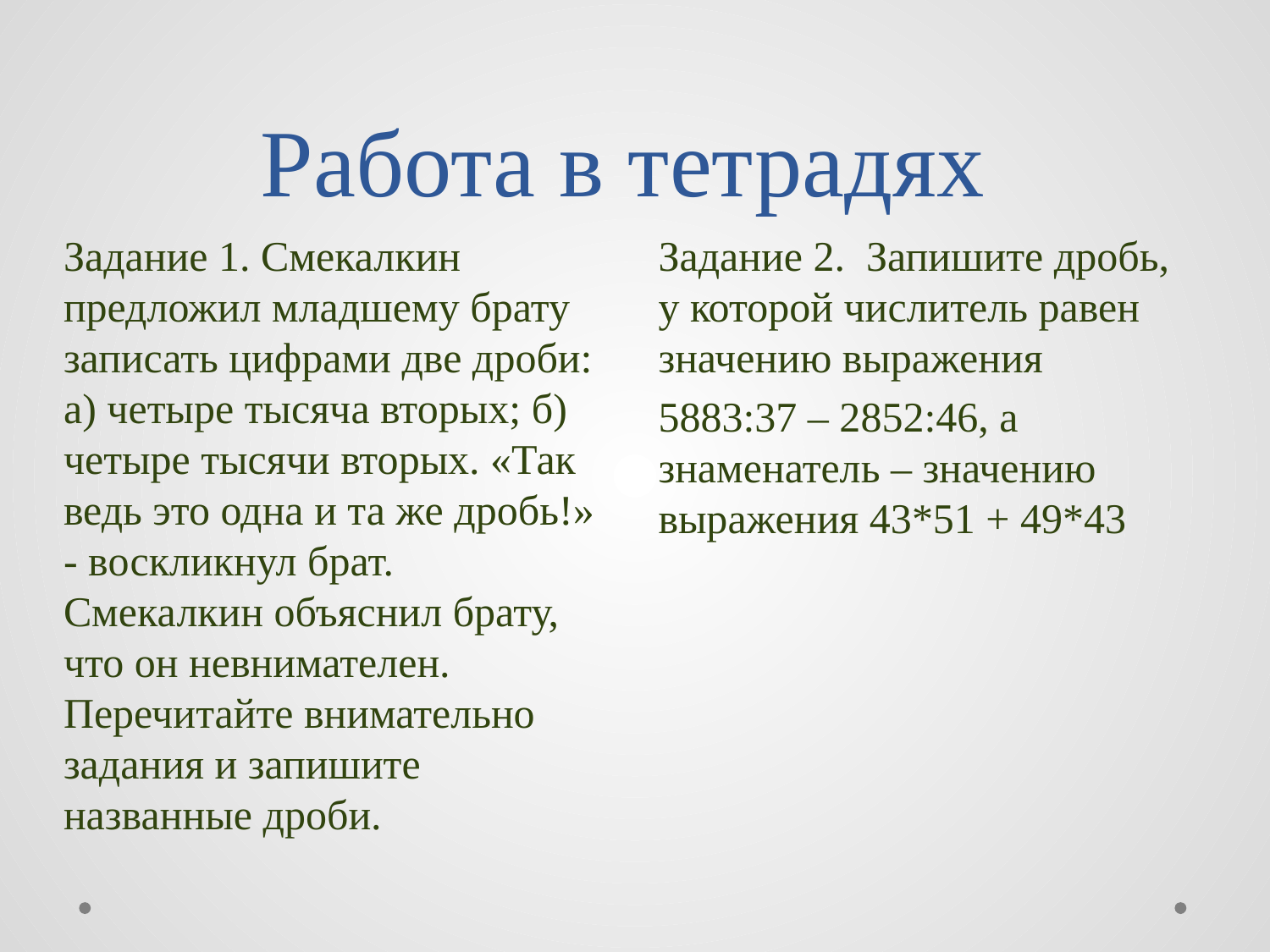

# Работа в тетрадях
Задание 1. Смекалкин предложил младшему брату записать цифрами две дроби: а) четыре тысяча вторых; б) четыре тысячи вторых. «Так ведь это одна и та же дробь!» - воскликнул брат. Смекалкин объяснил брату, что он невнимателен. Перечитайте внимательно задания и запишите названные дроби.
Задание 2.  Запишите дробь, у которой числитель равен значению выражения
5883:37 – 2852:46, а знаменатель – значению выражения 43*51 + 49*43